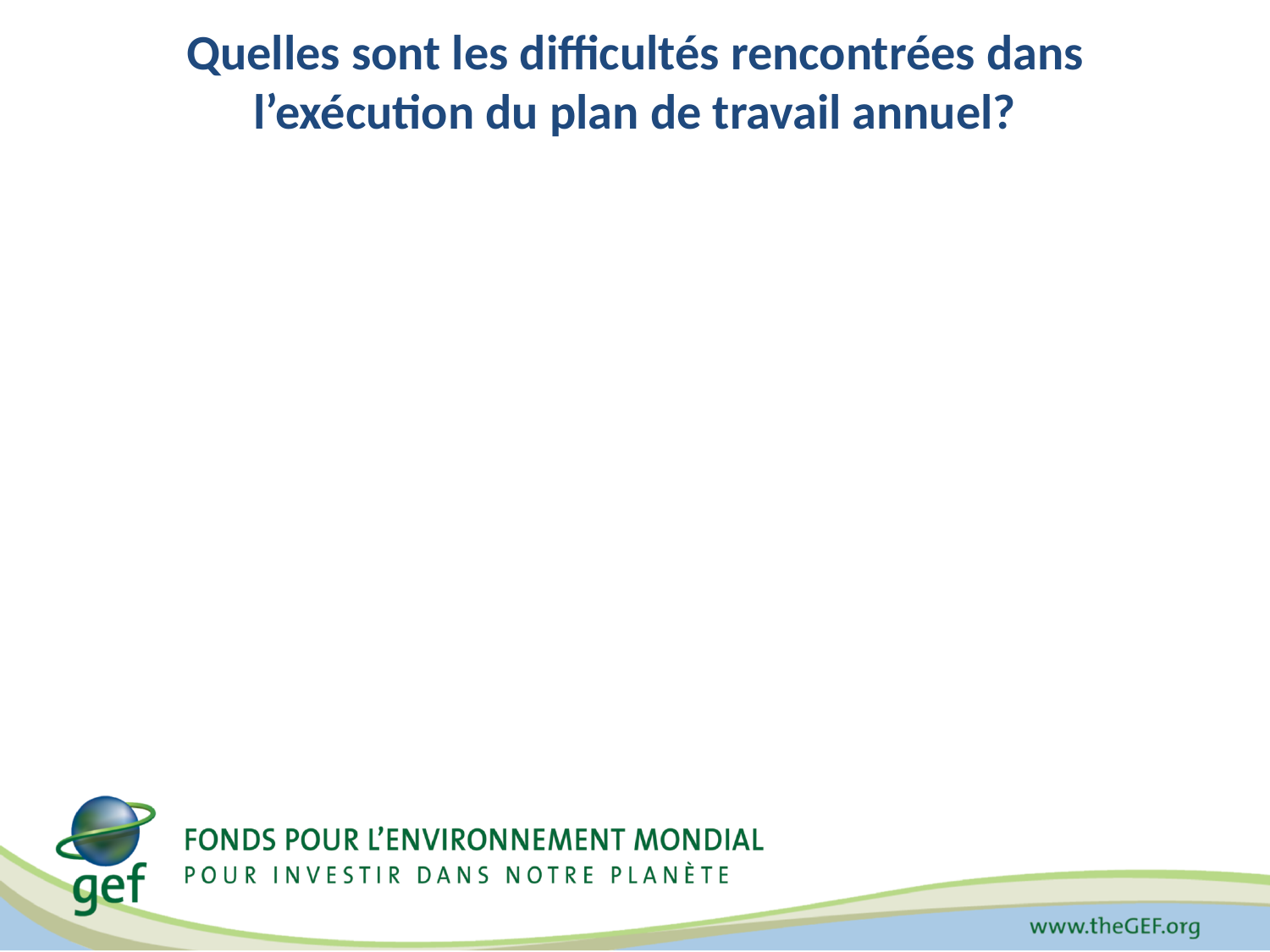

# Quelles sont les difficultés rencontrées dans l’exécution du plan de travail annuel?